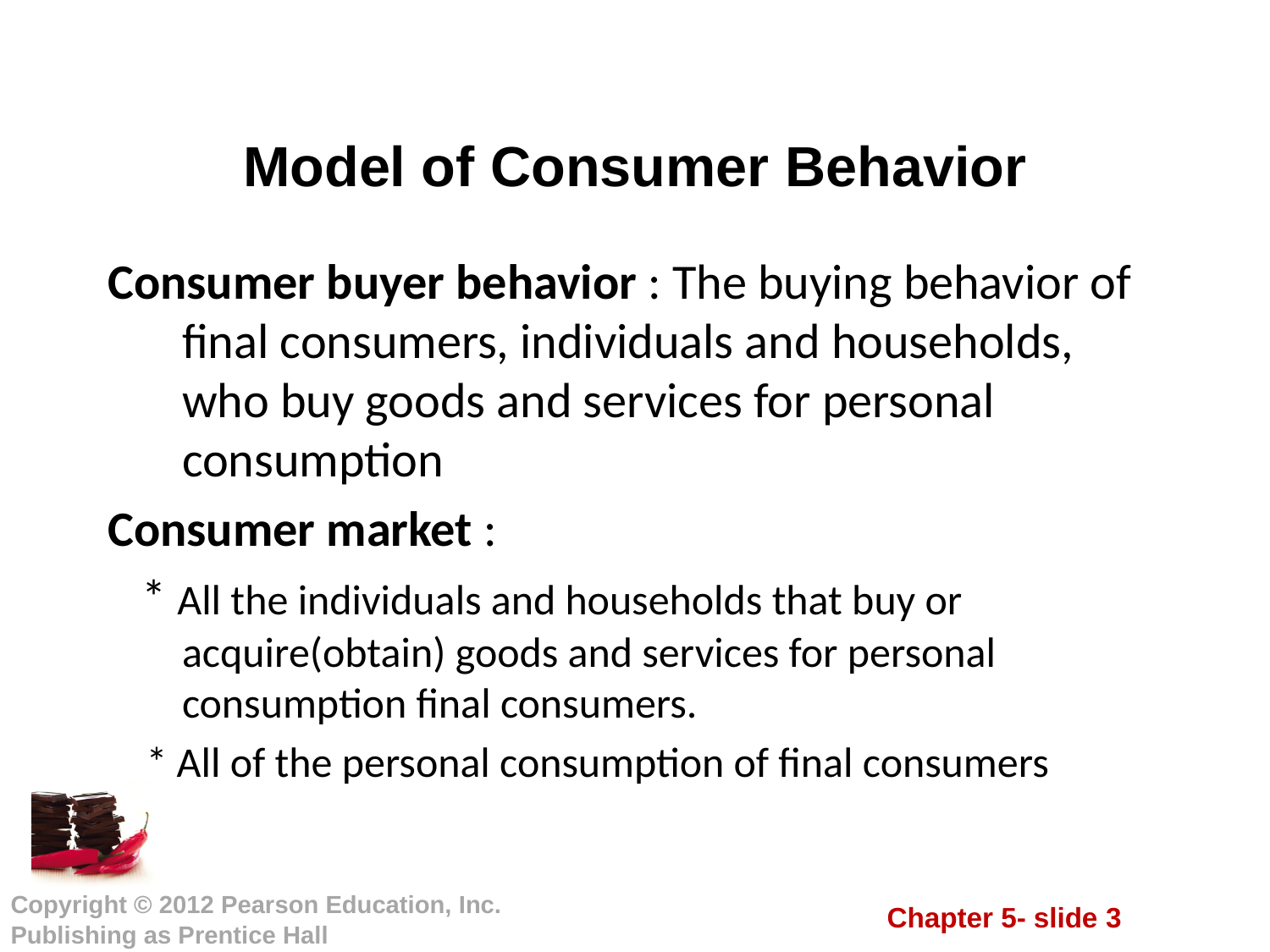

# Model of Consumer Behavior
Consumer buyer behavior : The buying behavior of final consumers, individuals and households, who buy goods and services for personal consumption
Consumer market :
   * All the individuals and households that buy or acquire(obtain) goods and services for personal consumption final consumers.
    * All of the personal consumption of final consumers